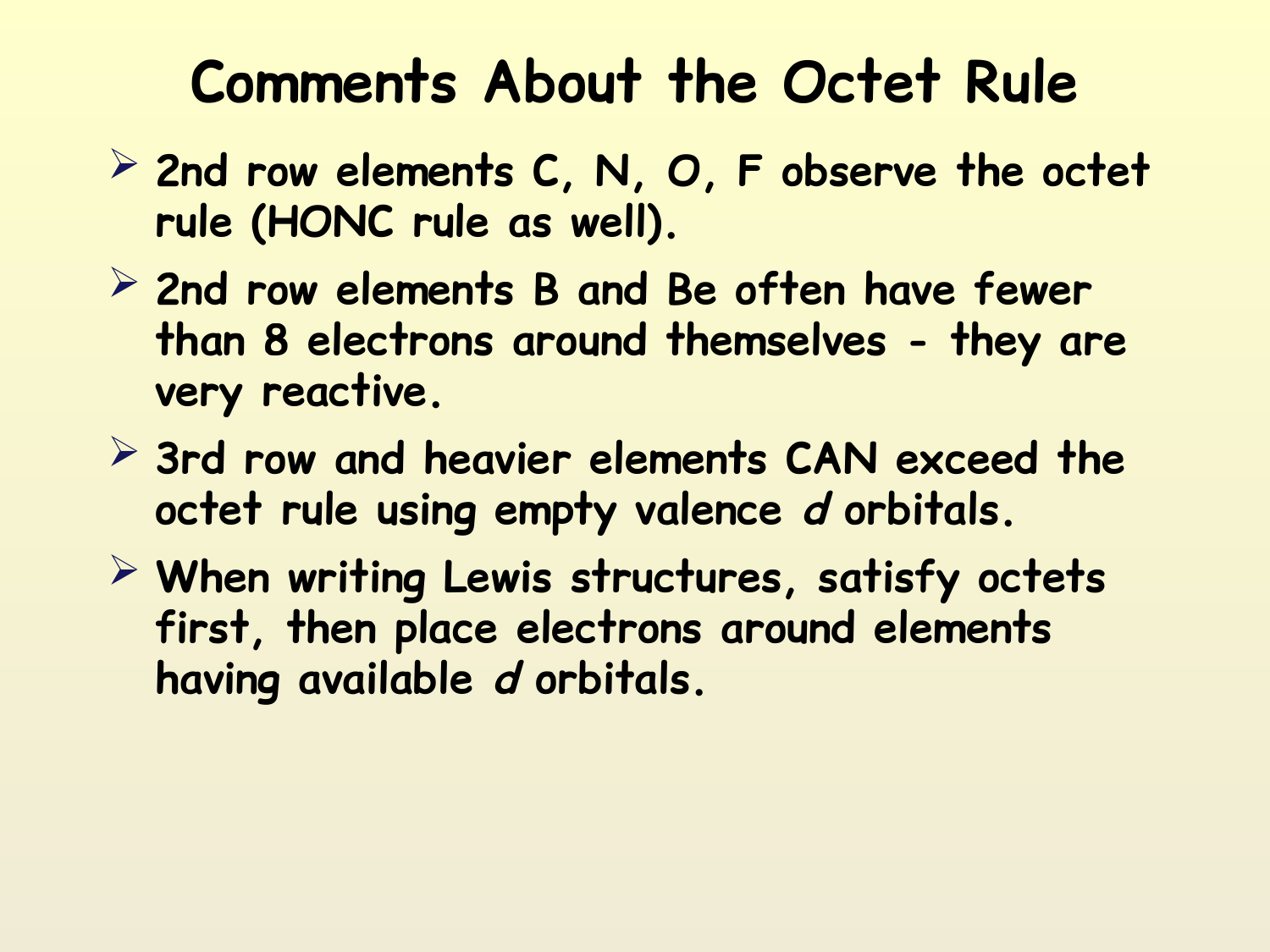

# Comments About the Octet Rule
2nd row elements C, N, O, F observe the octet rule (HONC rule as well).
2nd row elements B and Be often have fewer than 8 electrons around themselves - they are very reactive.
3rd row and heavier elements CAN exceed the octet rule using empty valence d orbitals.
When writing Lewis structures, satisfy octets first, then place electrons around elements having available d orbitals.